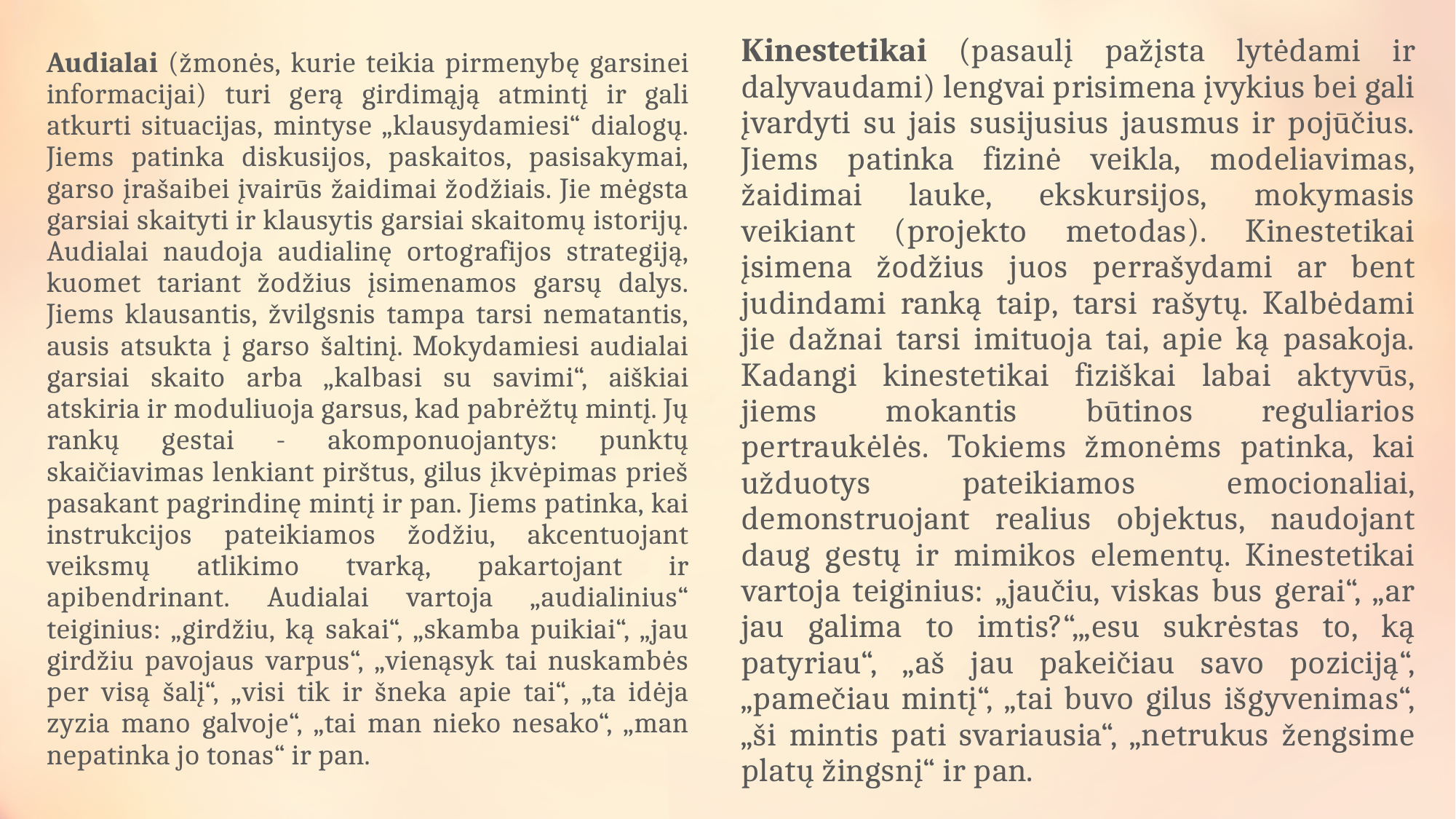

#
Kinestetikai (pasaulį pažįsta lytėdami ir dalyvaudami) lengvai prisimena įvykius bei gali įvardyti su jais susijusius jausmus ir pojūčius. Jiems patinka fizinė veikla, modeliavimas, žaidimai lauke, ekskursijos, mokymasis veikiant (projekto metodas). Kinestetikai įsimena žodžius juos perrašydami ar bent judindami ranką taip, tarsi rašytų. Kalbėdami jie dažnai tarsi imituoja tai, apie ką pasakoja. Kadangi kinestetikai fiziškai labai aktyvūs, jiems mokantis būtinos reguliarios pertraukėlės. Tokiems žmonėms patinka, kai užduotys pateikiamos emocionaliai, demonstruojant realius objektus, naudojant daug gestų ir mimikos elementų. Kinestetikai vartoja teiginius: „jaučiu, viskas bus gerai“, „ar jau galima to imtis?“,„esu sukrėstas to, ką patyriau“, „aš jau pakeičiau savo poziciją“, „pamečiau mintį“, „tai buvo gilus išgyvenimas“, „ši mintis pati svariausia“, „netrukus žengsime platų žingsnį“ ir pan.
Audialai (žmonės, kurie teikia pirmenybę garsinei informacijai) turi gerą girdimąją atmintį ir gali atkurti situacijas, mintyse „klausydamiesi“ dialogų. Jiems patinka diskusijos, paskaitos, pasisakymai, garso įrašaibei įvairūs žaidimai žodžiais. Jie mėgsta garsiai skaityti ir klausytis garsiai skaitomų istorijų. Audialai naudoja audialinę ortografijos strategiją, kuomet tariant žodžius įsimenamos garsų dalys. Jiems klausantis, žvilgsnis tampa tarsi nematantis, ausis atsukta į garso šaltinį. Mokydamiesi audialai garsiai skaito arba „kalbasi su savimi“, aiškiai atskiria ir moduliuoja garsus, kad pabrėžtų mintį. Jų rankų gestai - akomponuojantys: punktų skaičiavimas lenkiant pirštus, gilus įkvėpimas prieš pasakant pagrindinę mintį ir pan. Jiems patinka, kai instrukcijos pateikiamos žodžiu, akcentuojant veiksmų atlikimo tvarką, pakartojant ir apibendrinant. Audialai vartoja „audialinius“ teiginius: „girdžiu, ką sakai“, „skamba puikiai“, „jau girdžiu pavojaus varpus“, „vienąsyk tai nuskambės per visą šalį“, „visi tik ir šneka apie tai“, „ta idėja zyzia mano galvoje“, „tai man nieko nesako“, „man nepatinka jo tonas“ ir pan.